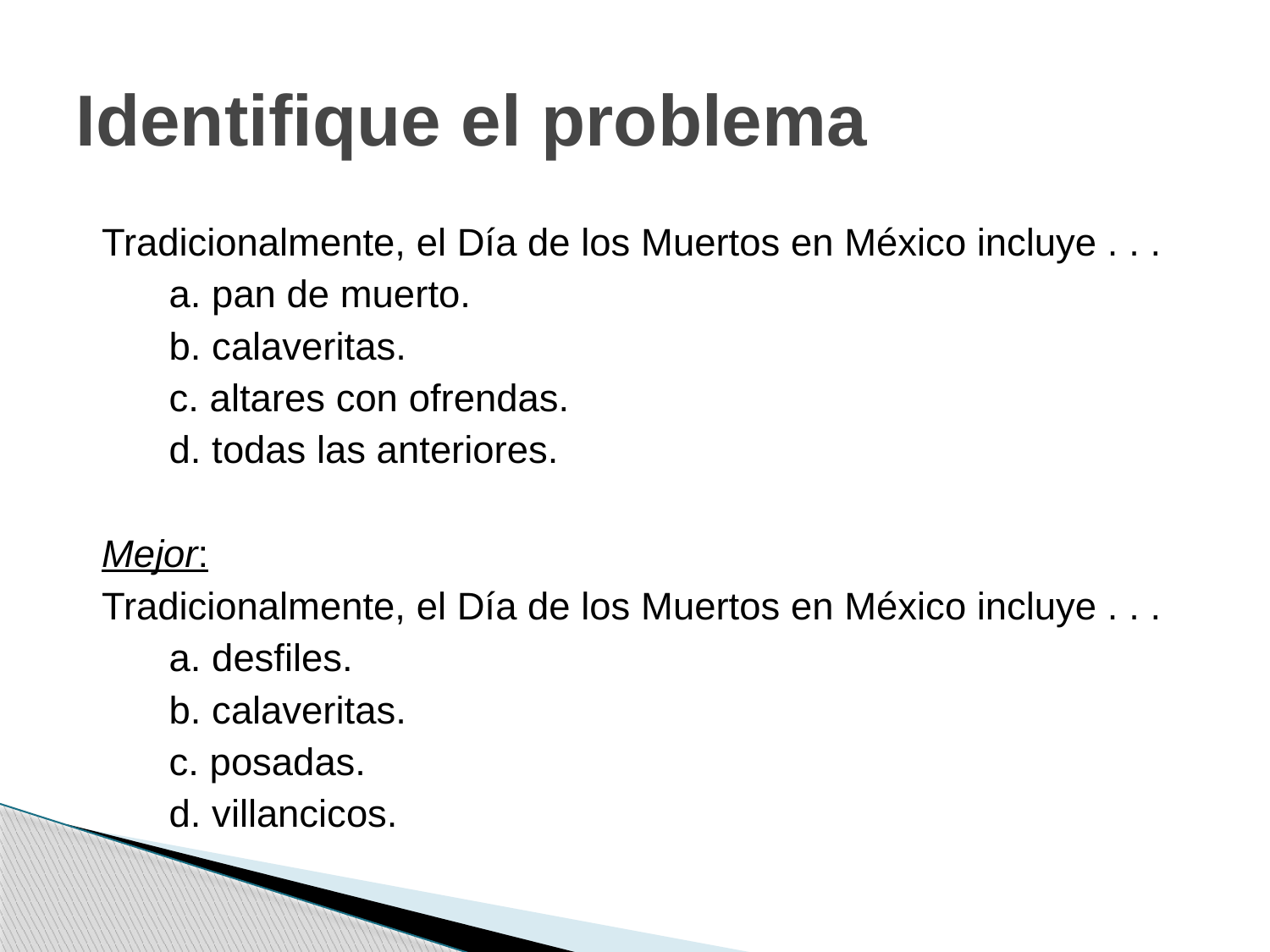

# Identifique el problema
Tradicionalmente, el Día de los Muertos en México incluye . . .
a. pan de muerto.
b. calaveritas.
c. altares con ofrendas.
d. todas las anteriores.

Mejor:
Tradicionalmente, el Día de los Muertos en México incluye . . .
a. desfiles.
b. calaveritas.
c. posadas.
d. villancicos.